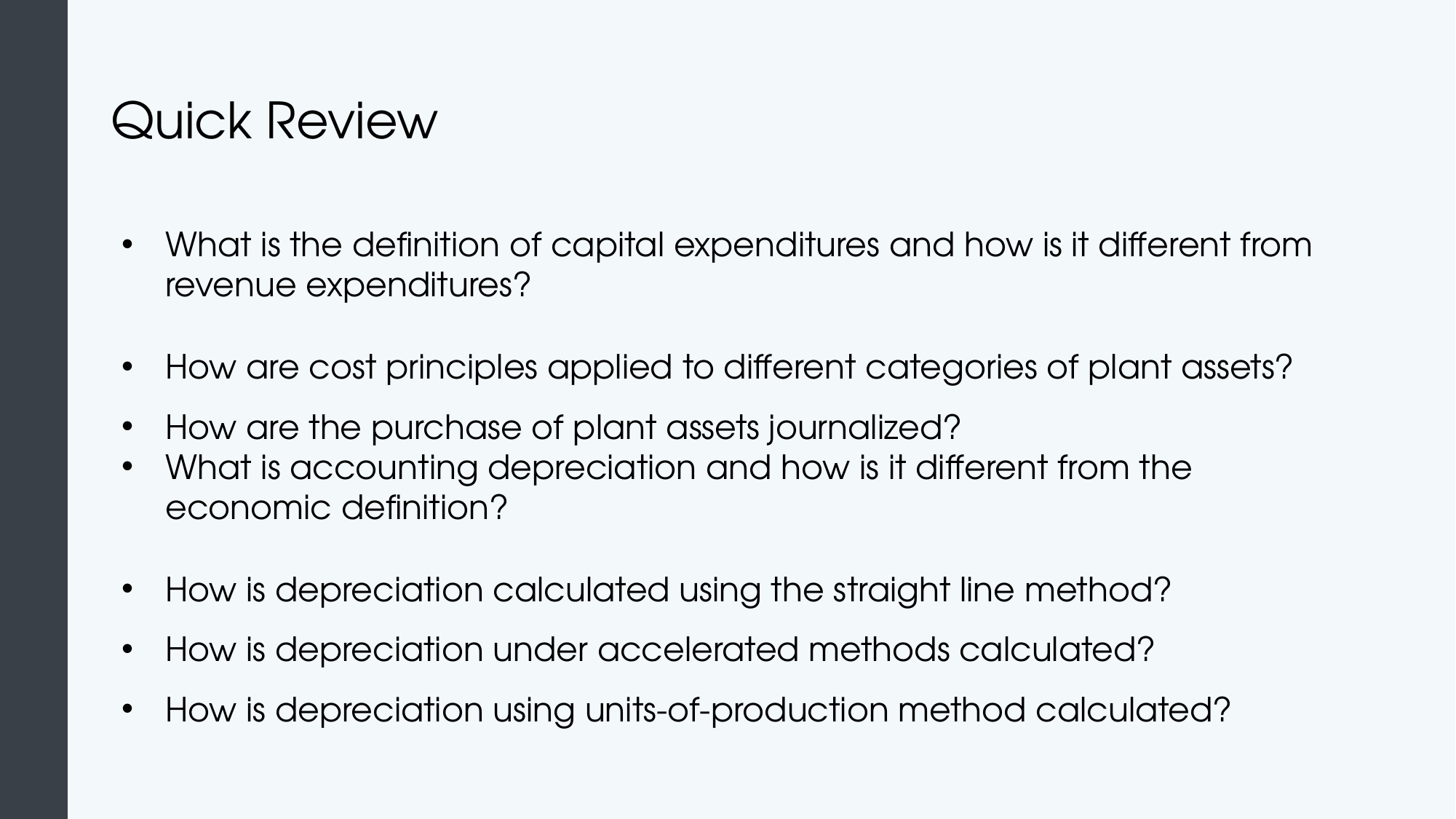

# Quick Review
What is the definition of capital expenditures and how is it different from revenue expenditures?

How are cost principles applied to different categories of plant assets?
How are the purchase of plant assets journalized?
What is accounting depreciation and how is it different from the economic definition?

How is depreciation calculated using the straight line method?
How is depreciation under accelerated methods calculated?
How is depreciation using units-of-production method calculated?